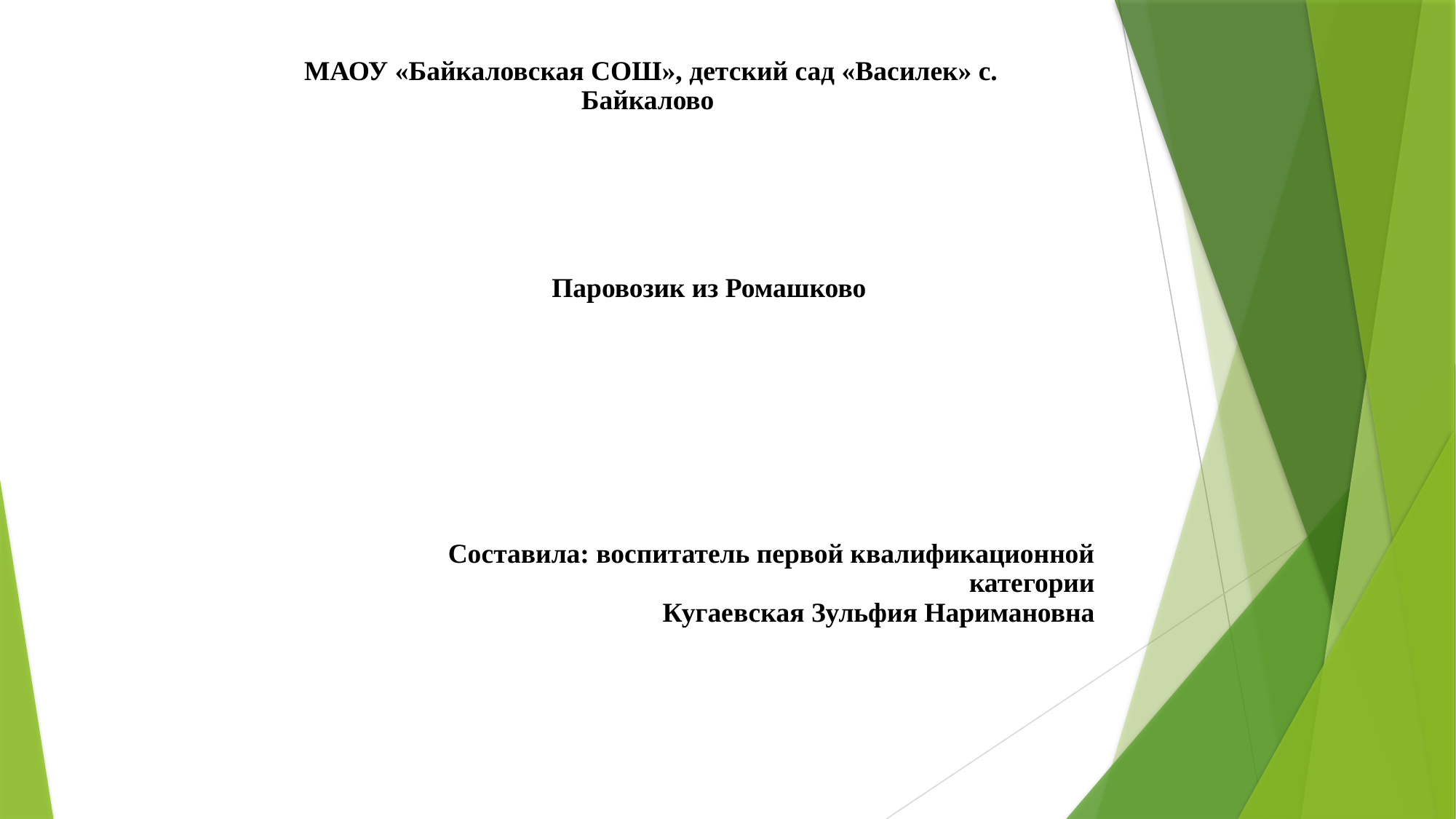

МАОУ «Байкаловская СОШ», детский сад «Василек» с. Байкалово
Паровозик из Ромашково

Составила: воспитатель первой квалификационной категории
Кугаевская Зульфия Наримановна